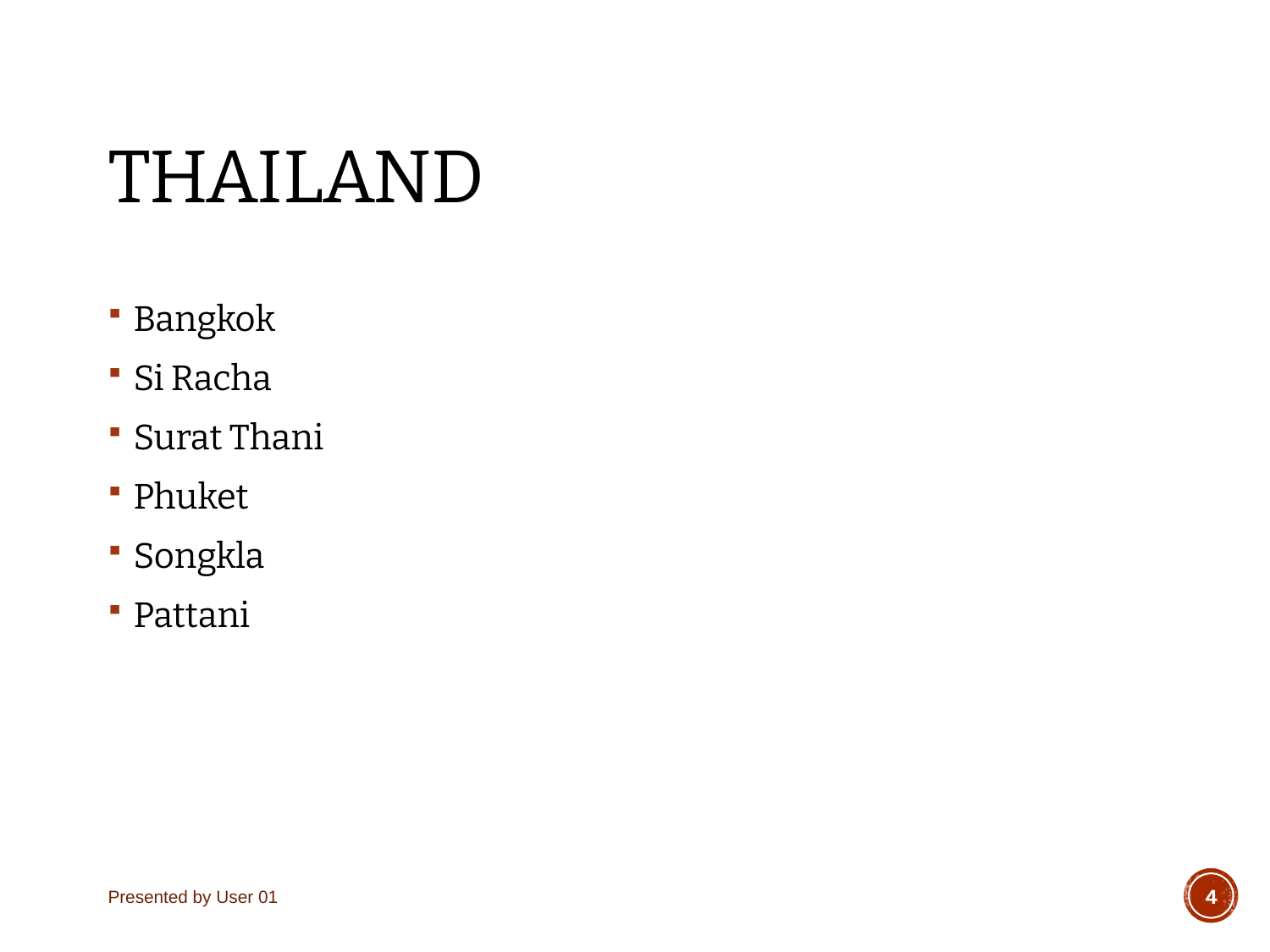

# Thailand
Bangkok
Si Racha
Surat Thani
Phuket
Songkla
Pattani
Presented by User 01

4